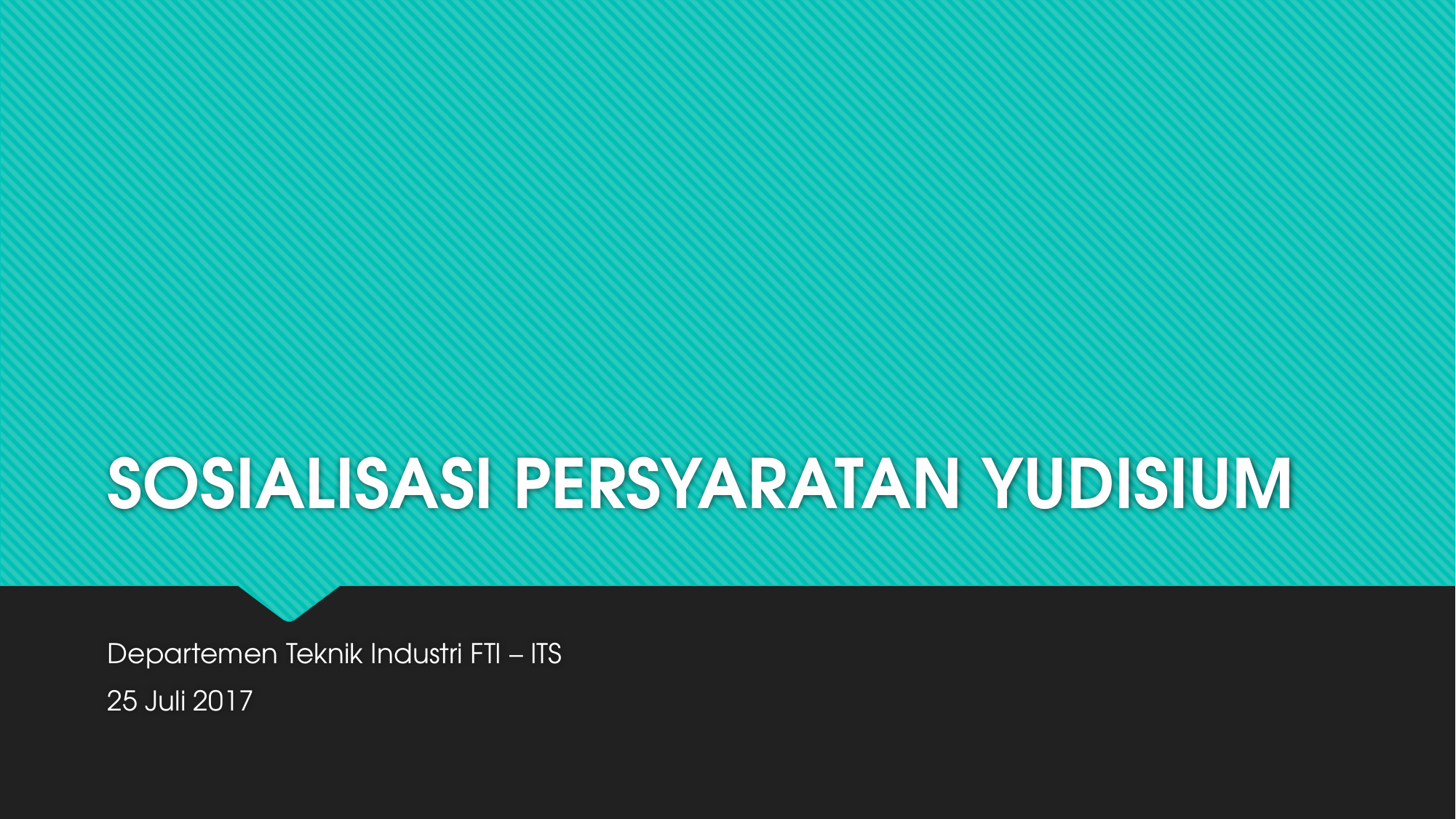

# SOSIALISASI PERSYARATAN YUDISIUM
Departemen Teknik Industri FTI – ITS
25 Juli 2017